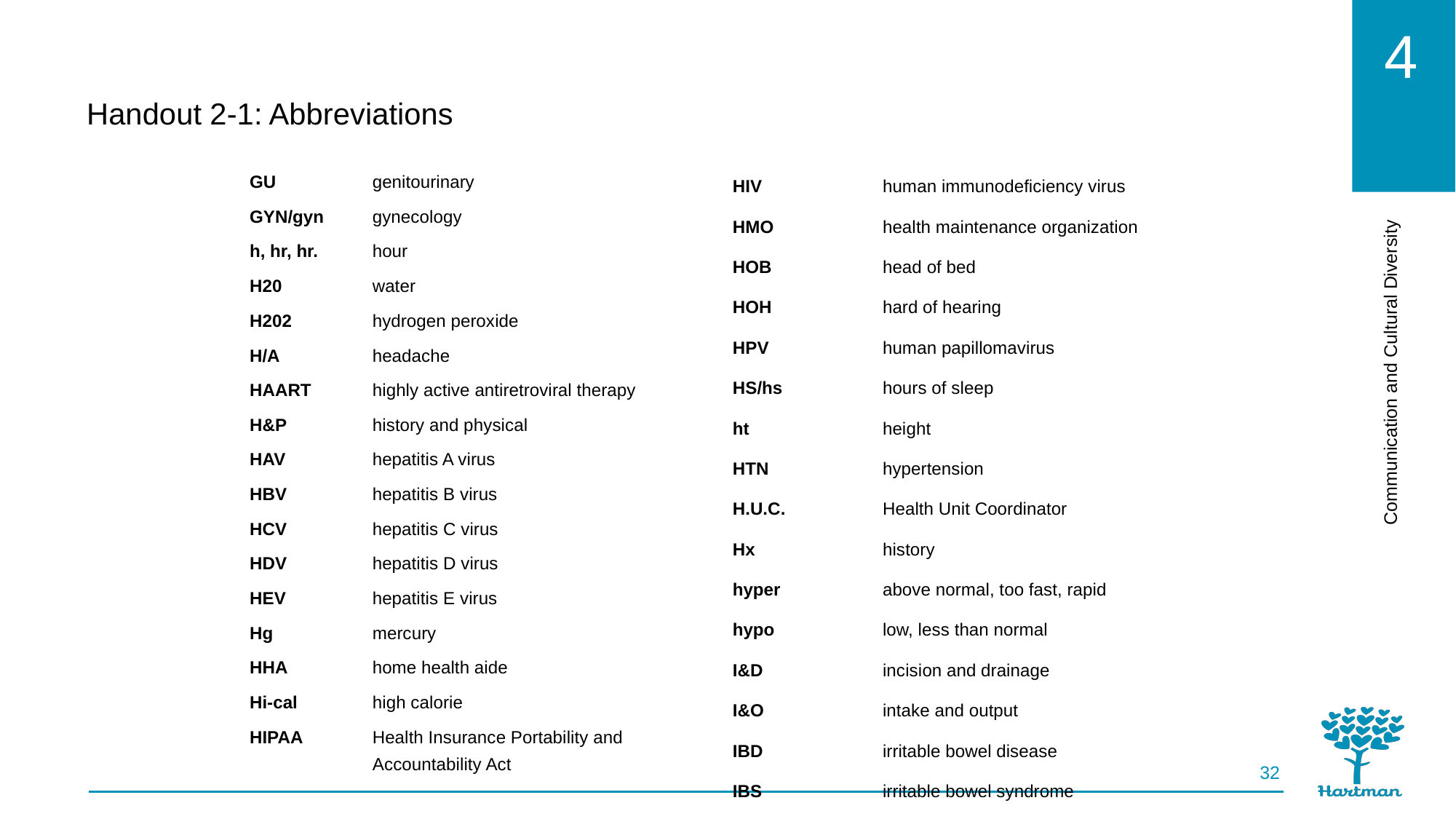

Handout 2-1: Abbreviations
HIV 	human immunodeficiency virus
HMO 	health maintenance organization
HOB 	head of bed
HOH 	hard of hearing
HPV 	human papillomavirus
HS/hs 	hours of sleep
ht 	height
HTN 	hypertension
H.U.C. 	Health Unit Coordinator
Hx 	history
hyper 	above normal, too fast, rapid
hypo 	low, less than normal
I&D 	incision and drainage
I&O 	intake and output
IBD 	irritable bowel disease
IBS 	irritable bowel syndrome
GU 	genitourinary
GYN/gyn 	gynecology
h, hr, hr. 	hour
H20 	water
H202	hydrogen peroxide
H/A 	headache
HAART 	highly active antiretroviral therapy
H&P 	history and physical
HAV 	hepatitis A virus
HBV 	hepatitis B virus
HCV 	hepatitis C virus
HDV 	hepatitis D virus
HEV 	hepatitis E virus
Hg 	mercury
HHA 	home health aide
Hi-cal 	high calorie
HIPAA 	Health Insurance Portability and Accountability Act

32